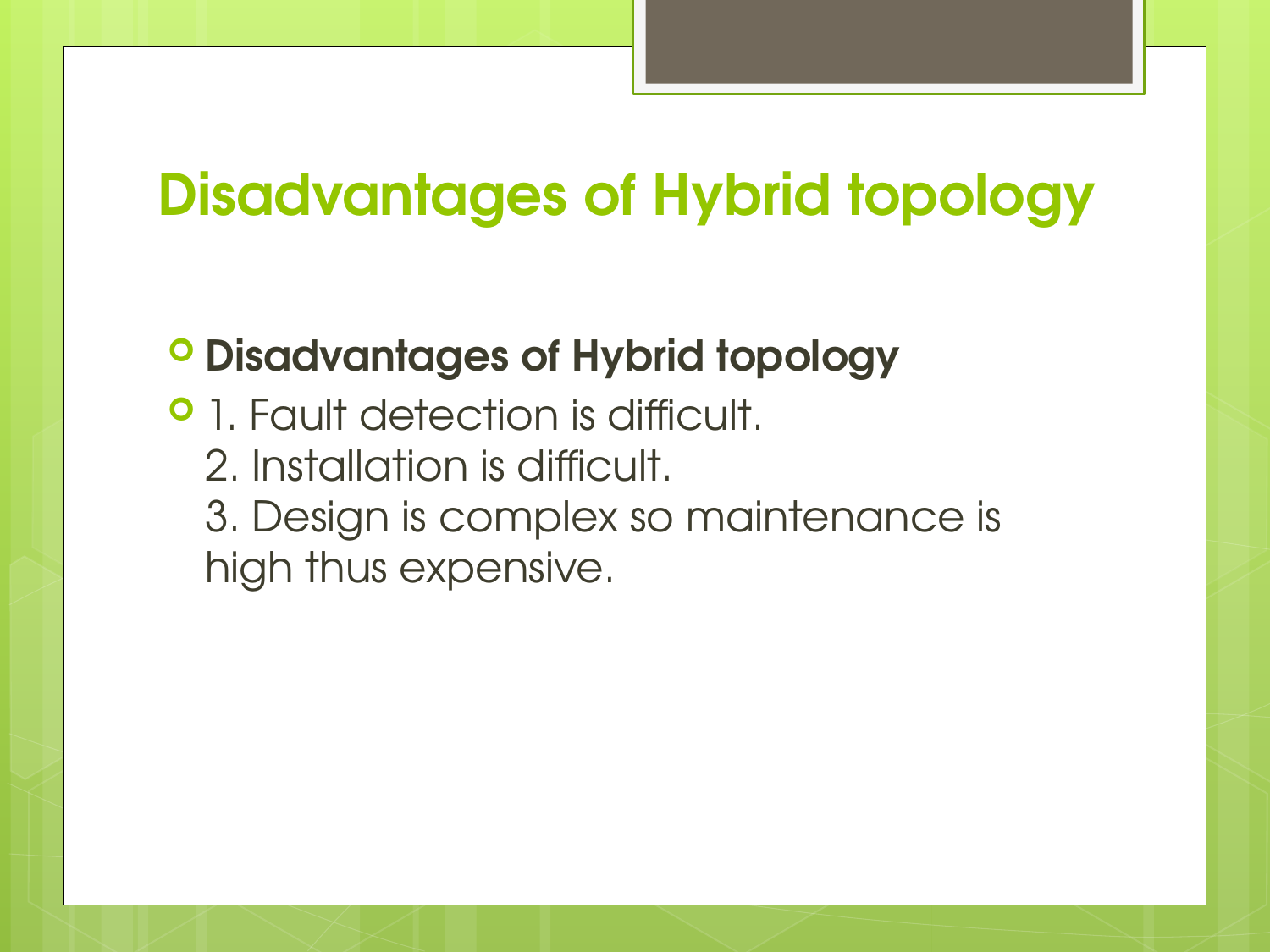

# Disadvantages of Hybrid topology
Disadvantages of Hybrid topology
1. Fault detection is difficult.
2. Installation is difficult.
3. Design is complex so maintenance is high thus expensive.